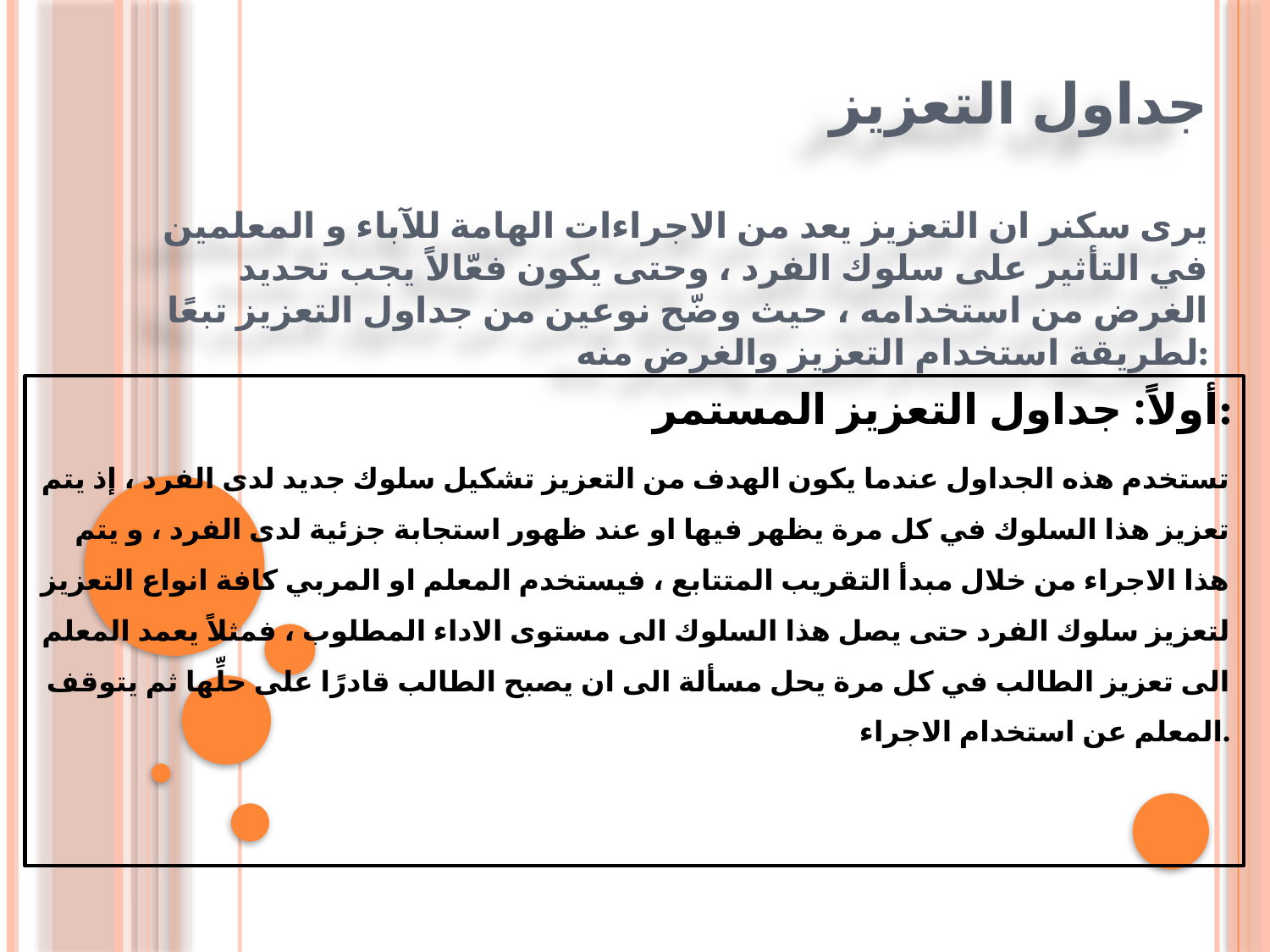

# جداول التعزيز يرى سكنر ان التعزيز يعد من الاجراءات الهامة للآباء و المعلمين في التأثير على سلوك الفرد ، وحتى يكون فعّالاً يجب تحديد الغرض من استخدامه ، حيث وضّح نوعين من جداول التعزيز تبعًا لطريقة استخدام التعزيز والغرض منه:
أولاً: جداول التعزيز المستمر:
تستخدم هذه الجداول عندما يكون الهدف من التعزيز تشكيل سلوك جديد لدى الفرد ، إذ يتم تعزيز هذا السلوك في كل مرة يظهر فيها او عند ظهور استجابة جزئية لدى الفرد ، و يتم هذا الاجراء من خلال مبدأ التقريب المتتابع ، فيستخدم المعلم او المربي كافة انواع التعزيز لتعزيز سلوك الفرد حتى يصل هذا السلوك الى مستوى الاداء المطلوب ، فمثلاً يعمد المعلم الى تعزيز الطالب في كل مرة يحل مسألة الى ان يصبح الطالب قادرًا على حلِّها ثم يتوقف المعلم عن استخدام الاجراء.